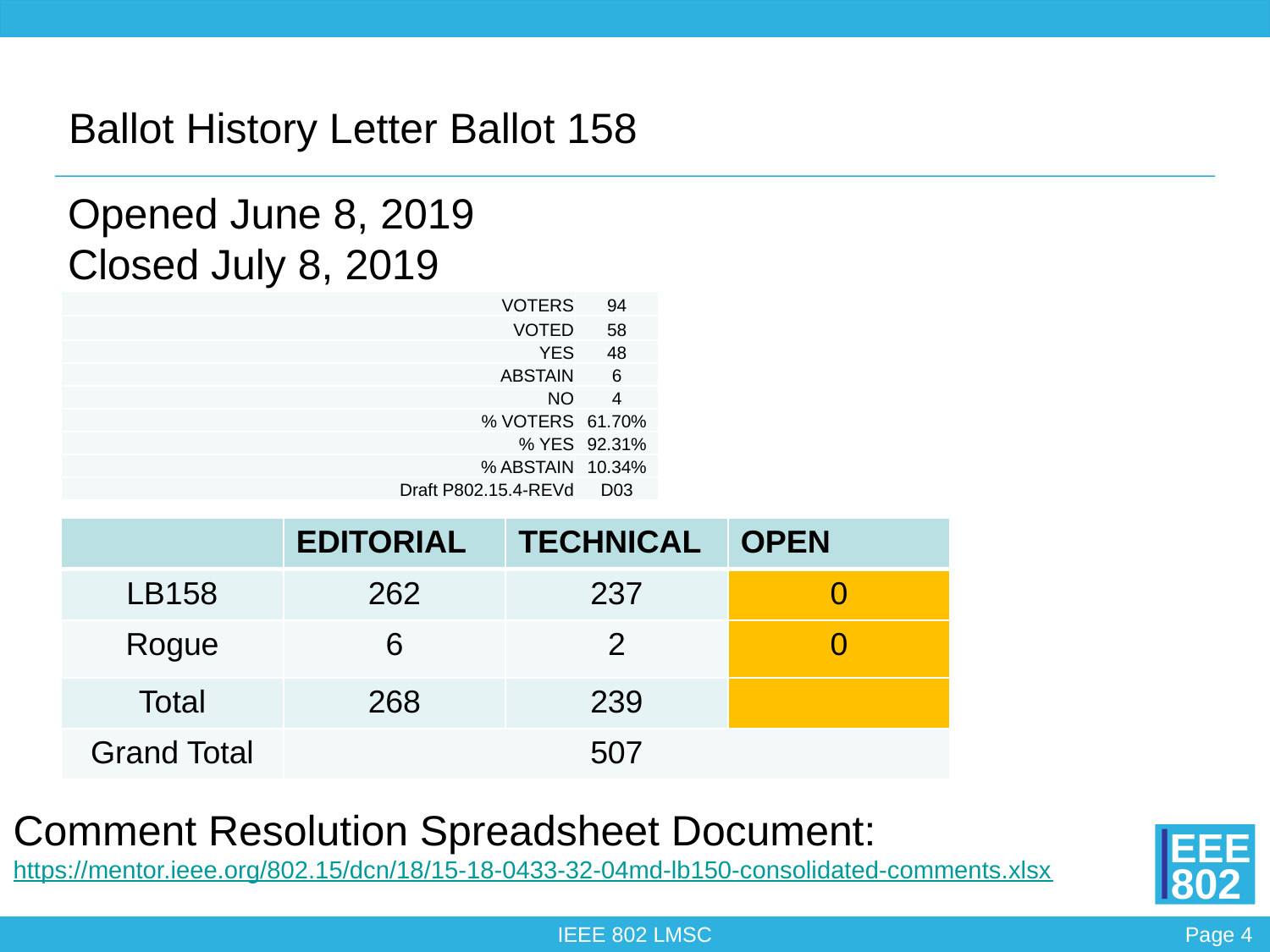

Ballot History Letter Ballot 158
Opened June 8, 2019
Closed July 8, 2019
| VOTERS | 94 |
| --- | --- |
| VOTED | 58 |
| YES | 48 |
| ABSTAIN | 6 |
| NO | 4 |
| % VOTERS | 61.70% |
| % YES | 92.31% |
| % ABSTAIN | 10.34% |
| Draft P802.15.4-REVd | D03 |
|  | EDITORIAL | TECHNICAL | OPEN |
| --- | --- | --- | --- |
| LB158 | 262 | 237 | 0 |
| Rogue | 6 | 2 | 0 |
| Total | 268 | 239 |  |
| Grand Total | 507 |  |  |
Comment Resolution Spreadsheet Document:
https://mentor.ieee.org/802.15/dcn/18/15-18-0433-32-04md-lb150-consolidated-comments.xlsx